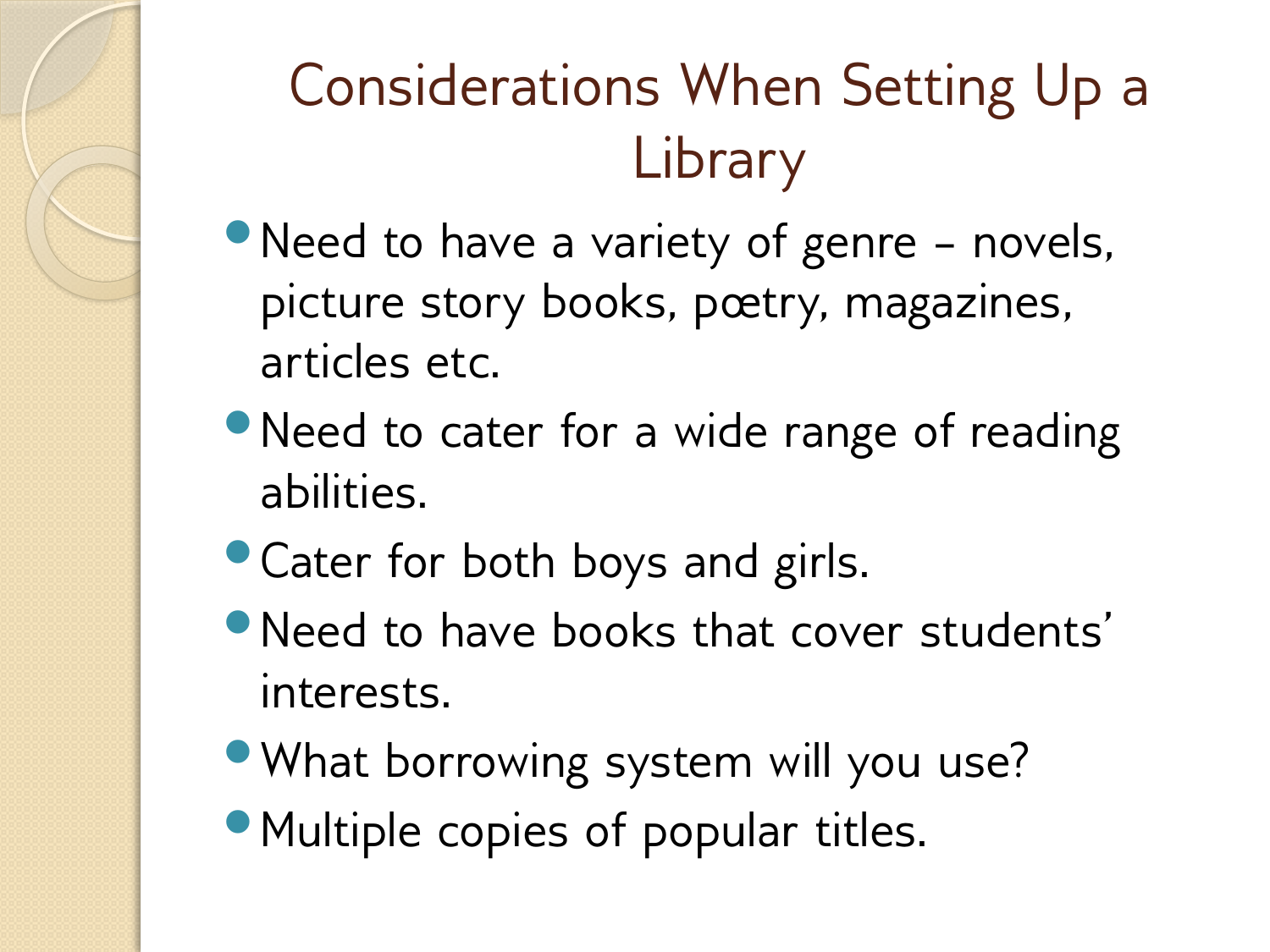

# Considerations When Setting Up a Library
Need to have a variety of genre – novels, picture story books, poetry, magazines, articles etc.
Need to cater for a wide range of reading abilities.
Cater for both boys and girls.
Need to have books that cover students’ interests.
What borrowing system will you use?
Multiple copies of popular titles.